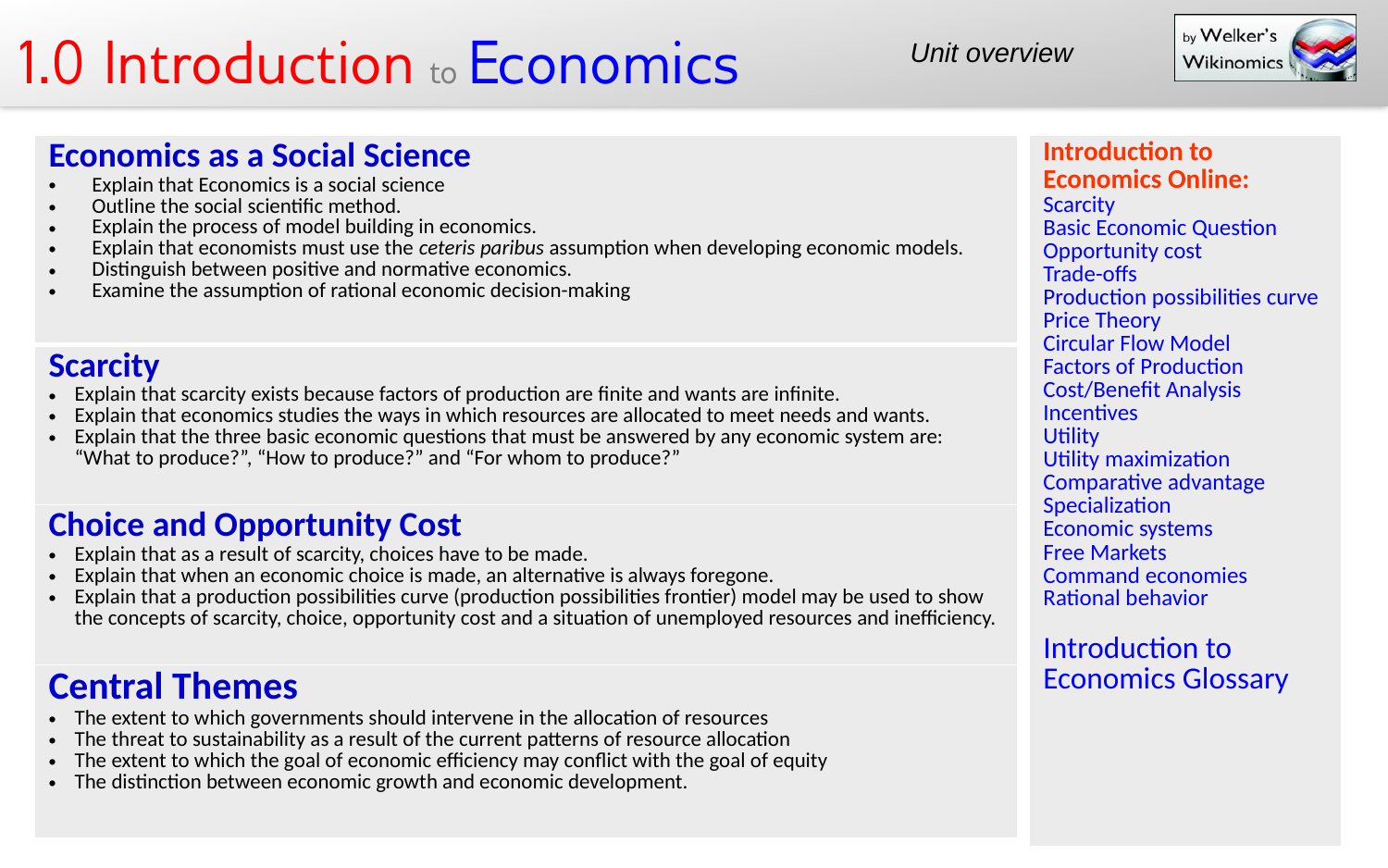

Unit overview
| Introduction to Economics Online: Scarcity Basic Economic Question Opportunity cost Trade-offs Production possibilities curve Price Theory Circular Flow Model Factors of Production Cost/Benefit Analysis Incentives Utility Utility maximization Comparative advantage Specialization Economic systems Free Markets Command economies Rational behavior Introduction to Economics Glossary |
| --- |
| Economics as a Social Science Explain that Economics is a social science Outline the social scientific method. Explain the process of model building in economics. Explain that economists must use the ceteris paribus assumption when developing economic models. Distinguish between positive and normative economics. Examine the assumption of rational economic decision-making |
| --- |
| Scarcity Explain that scarcity exists because factors of production are finite and wants are infinite. Explain that economics studies the ways in which resources are allocated to meet needs and wants. Explain that the three basic economic questions that must be answered by any economic system are: “What to produce?”, “How to produce?” and “For whom to produce?” |
| Choice and Opportunity Cost Explain that as a result of scarcity, choices have to be made. Explain that when an economic choice is made, an alternative is always foregone. Explain that a production possibilities curve (production possibilities frontier) model may be used to show the concepts of scarcity, choice, opportunity cost and a situation of unemployed resources and inefficiency. |
| Central Themes The extent to which governments should intervene in the allocation of resources The threat to sustainability as a result of the current patterns of resource allocation The extent to which the goal of economic efficiency may conflict with the goal of equity The distinction between economic growth and economic development. |